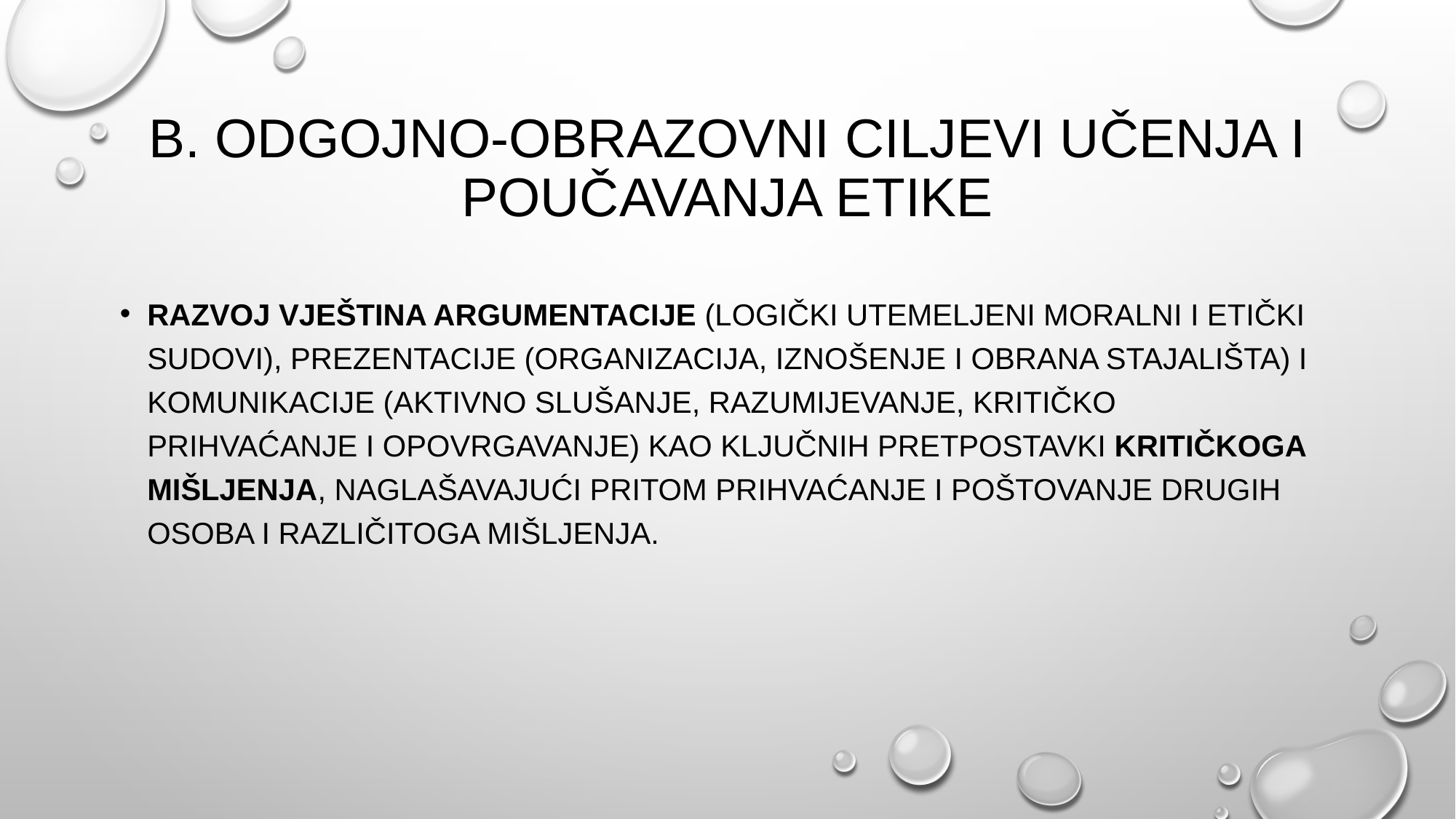

# B. ODGOJNO-OBRAZOVNI CILJEVI UČENJA I POUČAVANJA ETIKE
Razvoj vještina argumentacije (logički utemeljeni moralni i etički sudovi), prezentacije (organizacija, iznošenje i obrana stajališta) i komunikacije (aktivno slušanje, razumijevanje, kritičko prihvaćanje i opovrgavanje) kao ključnih pretpostavki kritičkoga mišljenja, naglašavajući pritom prihvaćanje i poštovanje drugih osoba i različitoga mišljenja.